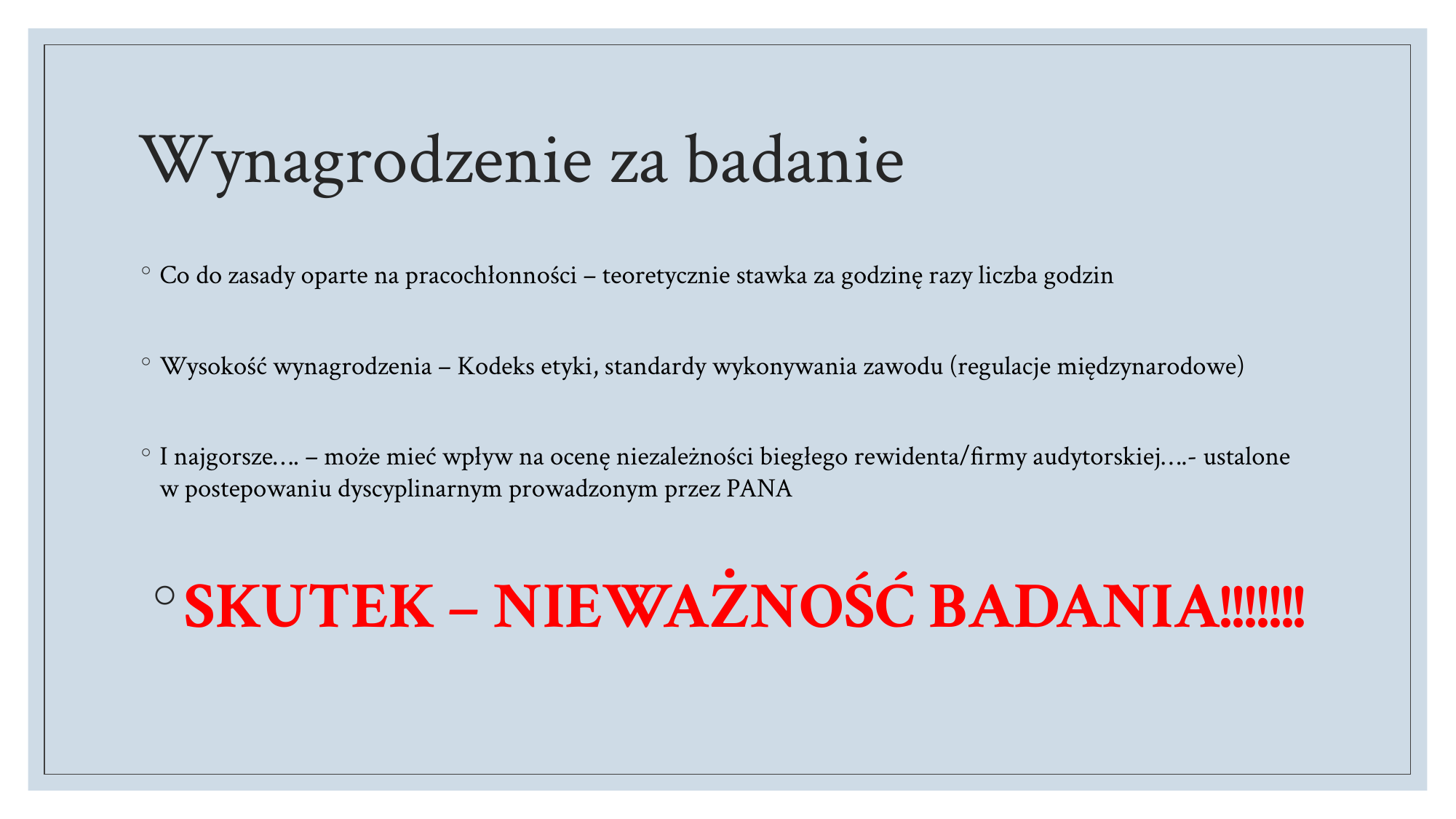

# Wynagrodzenie za badanie
Co do zasady oparte na pracochłonności – teoretycznie stawka za godzinę razy liczba godzin

Wysokość wynagrodzenia – Kodeks etyki, standardy wykonywania zawodu (regulacje międzynarodowe)

I najgorsze…. – może mieć wpływ na ocenę niezależności biegłego rewidenta/firmy audytorskiej….- ustalone w postepowaniu dyscyplinarnym prowadzonym przez PANA

SKUTEK – NIEWAŻNOŚĆ BADANIA!!!!!!!